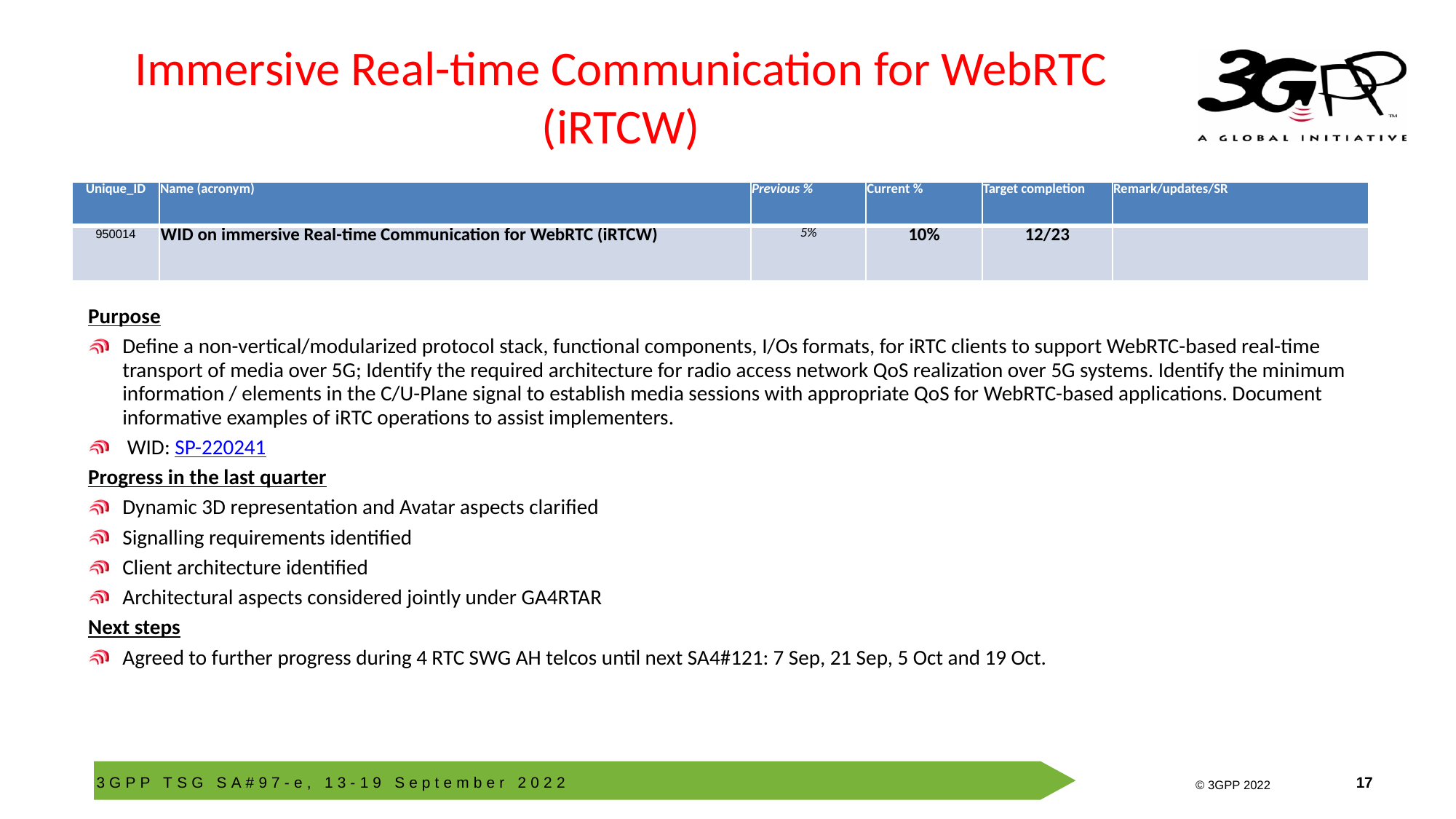

# Immersive Real-time Communication for WebRTC (iRTCW)
| Unique\_ID | Name (acronym) | Previous % | Current % | Target completion | Remark/updates/SR |
| --- | --- | --- | --- | --- | --- |
| 950014 | WID on immersive Real-time Communication for WebRTC (iRTCW) | 5% | 10% | 12/23 |  |
Purpose
Define a non-vertical/modularized protocol stack, functional components, I/Os formats, for iRTC clients to support WebRTC-based real-time transport of media over 5G; Identify the required architecture for radio access network QoS realization over 5G systems. Identify the minimum information / elements in the C/U-Plane signal to establish media sessions with appropriate QoS for WebRTC-based applications. Document informative examples of iRTC operations to assist implementers.
 WID: SP-220241
Progress in the last quarter
Dynamic 3D representation and Avatar aspects clarified
Signalling requirements identified
Client architecture identified
Architectural aspects considered jointly under GA4RTAR
Next steps
Agreed to further progress during 4 RTC SWG AH telcos until next SA4#121: 7 Sep, 21 Sep, 5 Oct and 19 Oct.